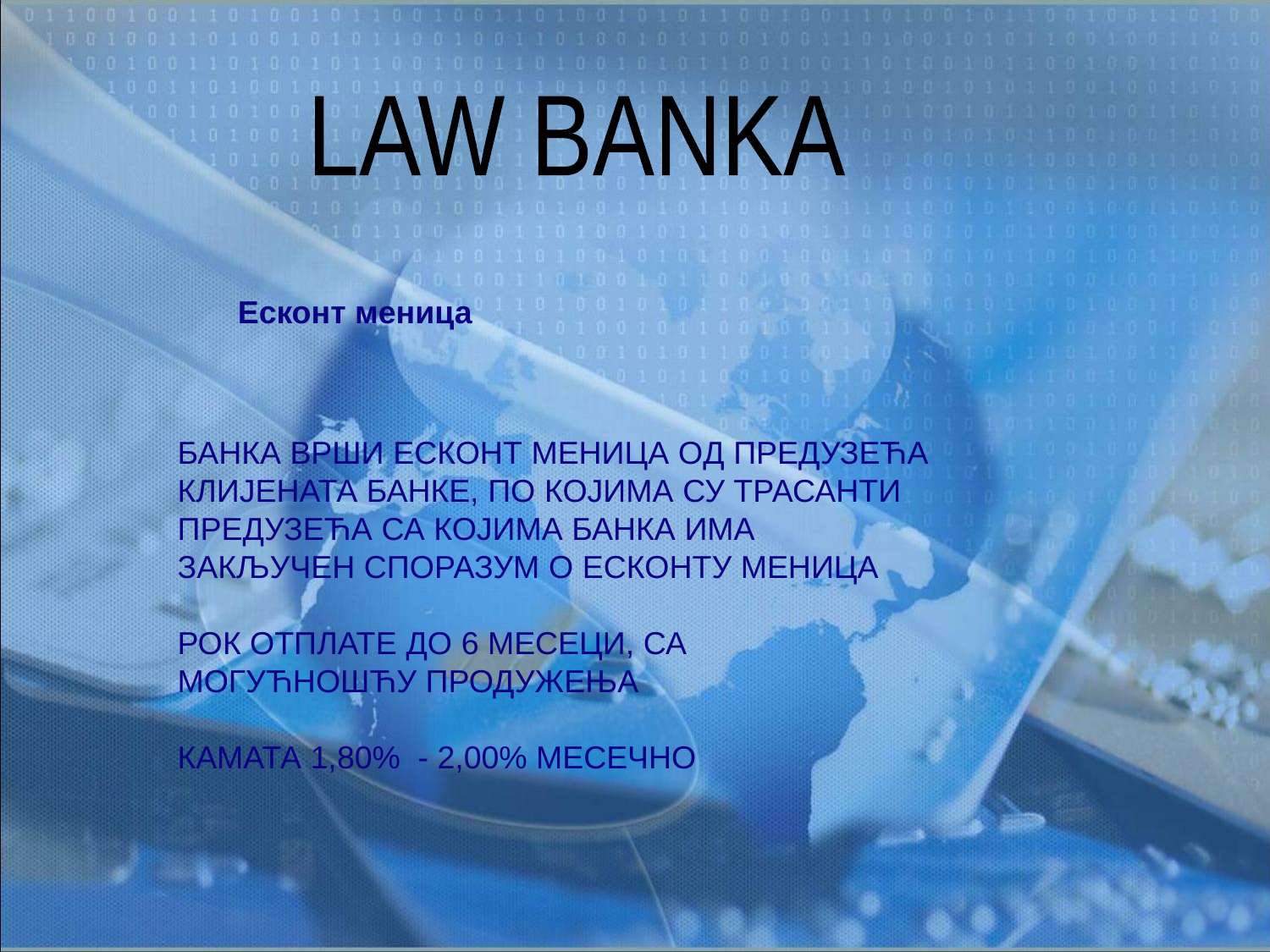

LAW BANKA
Есконт меница
БАНКА ВРШИ ЕСКОНТ МЕНИЦА OД ПРЕДУЗЕЋА КЛИЈЕНАТА БАНКЕ, ПО КОЈИМА СУ ТРАСАНТИ ПРЕДУЗЕЋА СА КОЈИМА БАНКА ИМА ЗАКЉУЧЕН СПОРАЗУМ О ЕСКОНТУ МЕНИЦА

РОК ОТПЛАТЕ ДО 6 МЕСЕЦИ, СА МОГУЋНОШЋУ ПРОДУЖЕЊА

КАМАТА 1,80%  - 2,00% МЕСЕЧНО